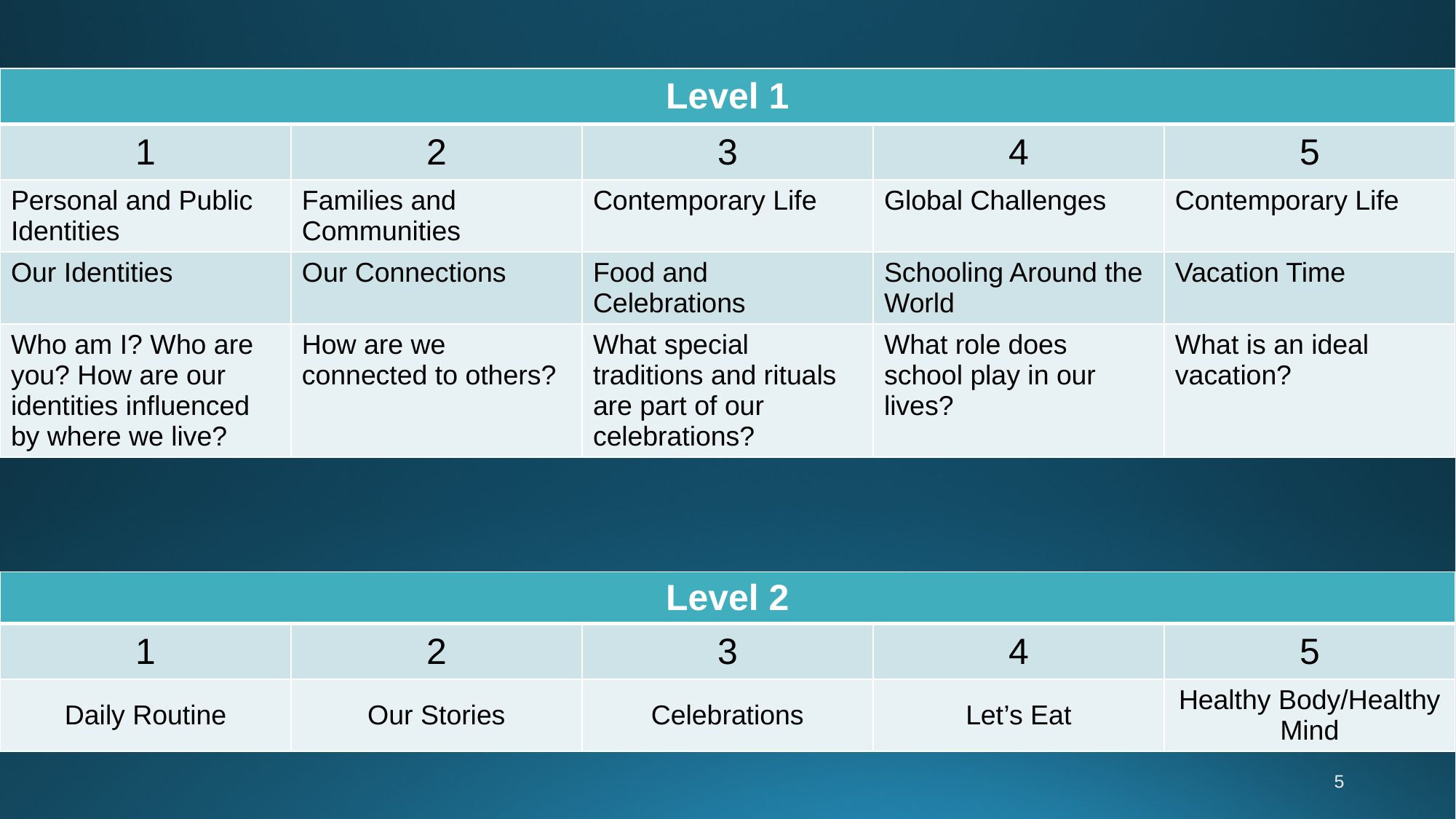

| Level 1 |  |  |  |  |
| --- | --- | --- | --- | --- |
| 1 | 2 | 3 | 4 | 5 |
| Personal and Public Identities | Families and Communities | Contemporary Life | Global Challenges | Contemporary Life |
| Our Identities | Our Connections | Food and Celebrations | Schooling Around the World | Vacation Time |
| Who am I? Who are you? How are our identities influenced by where we live? | How are we connected to others? | What special traditions and rituals are part of our celebrations? | What role does school play in our lives? | What is an ideal vacation? |
| Level 2 |  |  |  |  |
| --- | --- | --- | --- | --- |
| 1 | 2 | 3 | 4 | 5 |
| Daily Routine | Our Stories | Celebrations | Let’s Eat | Healthy Body/Healthy Mind |
5